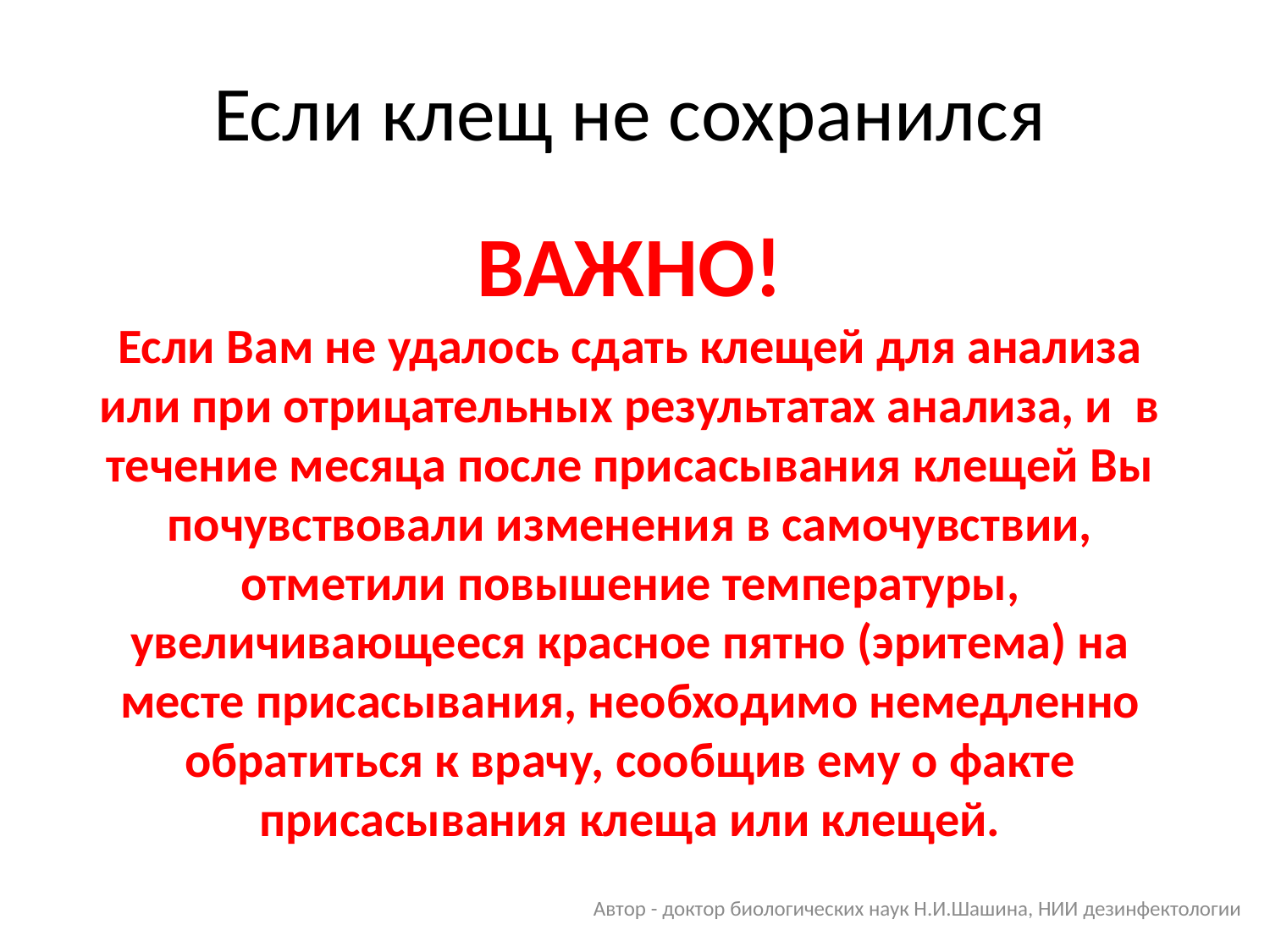

Если клещ не сохранился
ВАЖНО!
Если Вам не удалось сдать клещей для анализа или при отрицательных результатах анализа, и  в течение месяца после присасывания клещей Вы почувствовали изменения в самочувствии, отметили повышение температуры, увеличивающееся красное пятно (эритема) на месте присасывания, необходимо немедленно обратиться к врачу, сообщив ему о факте присасывания клеща или клещей.
Автор - доктор биологических наук Н.И.Шашина, НИИ дезинфектологии